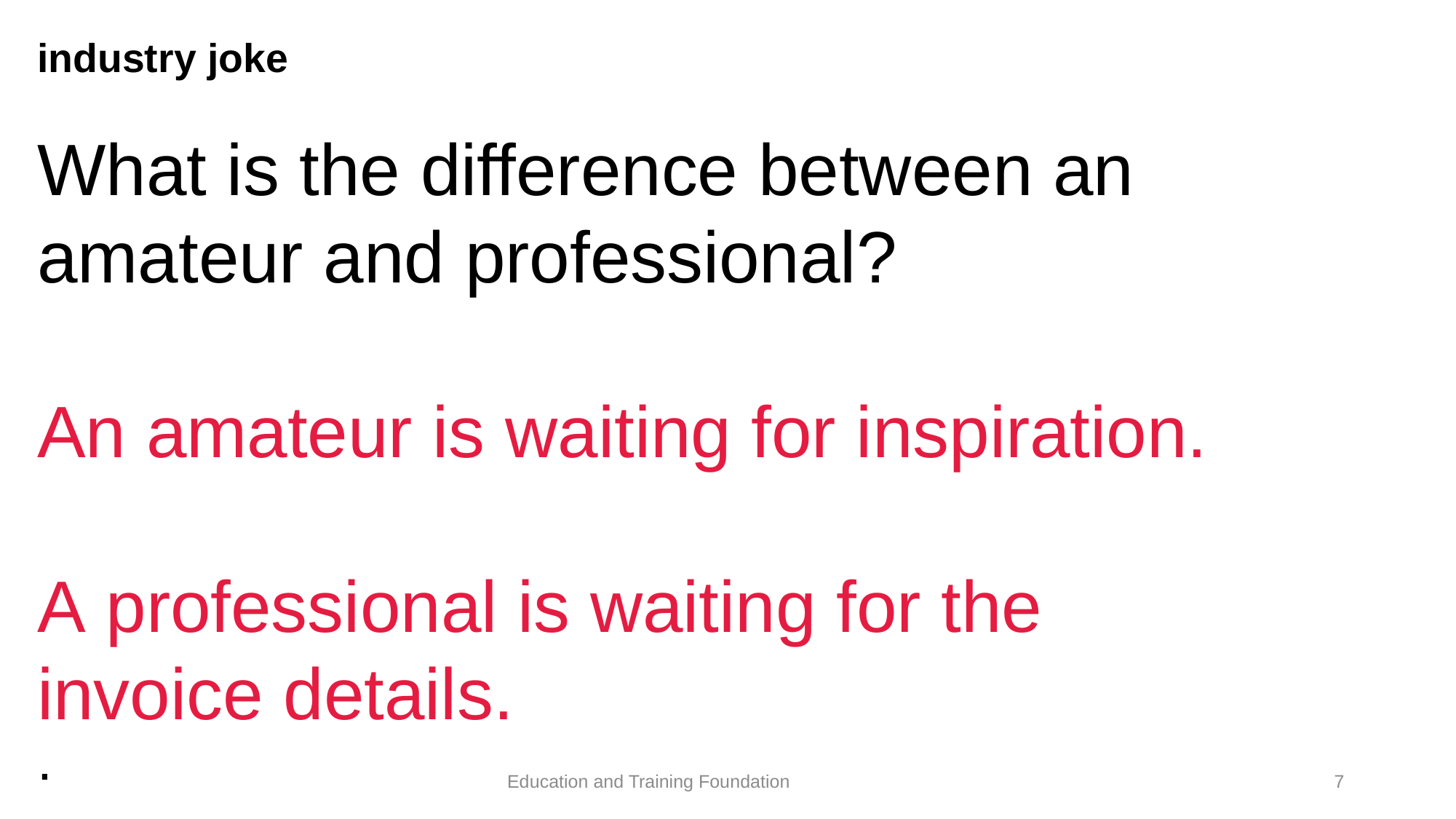

# industry joke
What is the difference between an amateur and professional?

An amateur is waiting for inspiration.

A professional is waiting for the invoice details.
.

7
Education and Training Foundation